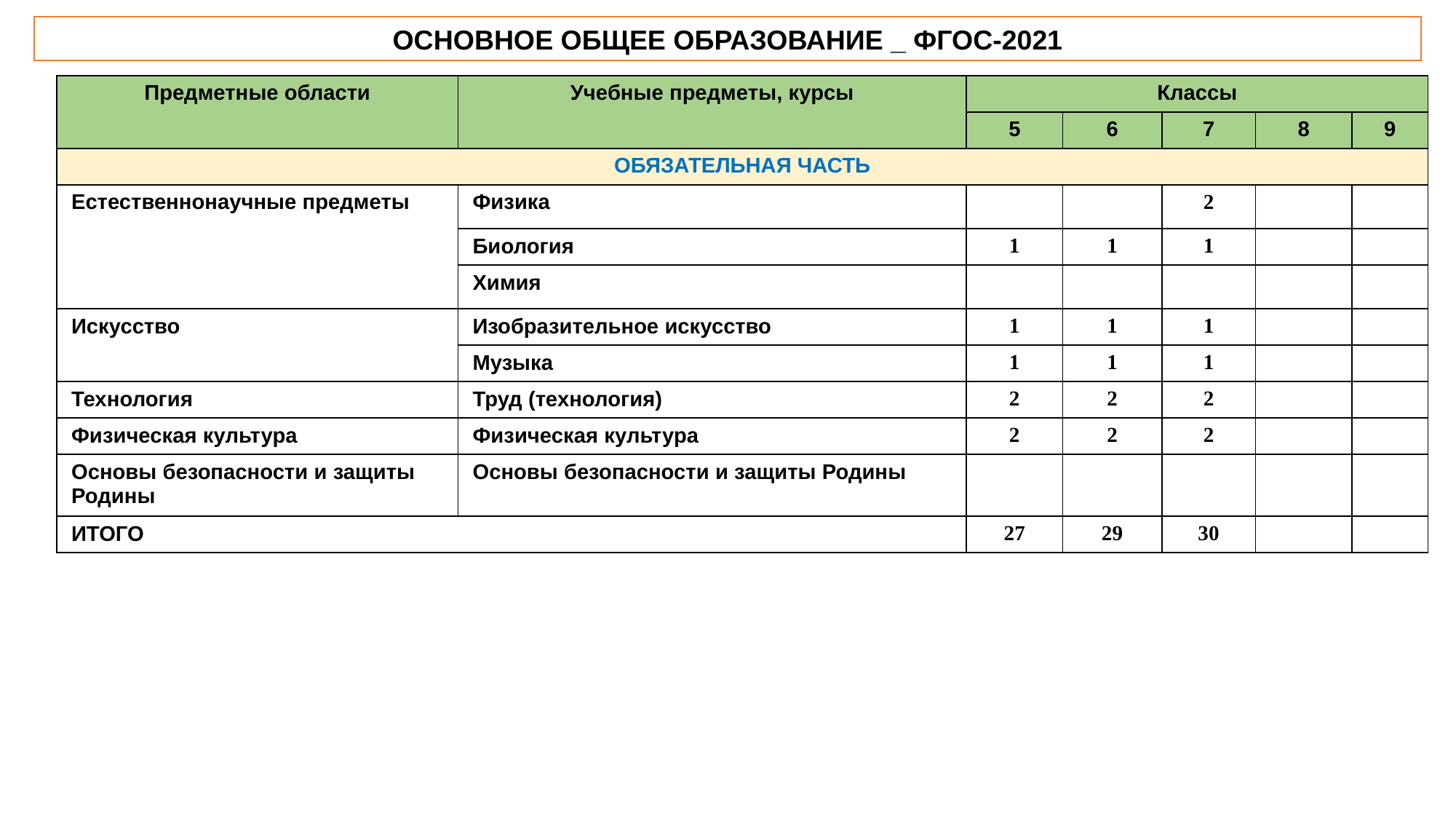

ОСНОВНОЕ ОБЩЕЕ ОБРАЗОВАНИЕ _ ФГОС-2021
| Предметные области | Учебные предметы, курсы | Классы |  |  |  |  |
| --- | --- | --- | --- | --- | --- | --- |
|  |  | 5 | 6 | 7 | 8 | 9 |
| ОБЯЗАТЕЛЬНАЯ ЧАСТЬ |  |  |  |  |  |  |
| Естественнонаучные предметы | Физика |  |  | 2 |  |  |
|  | Биология | 1 | 1 | 1 |  |  |
|  | Химия |  |  |  |  |  |
| Искусство | Изобразительное искусство | 1 | 1 | 1 |  |  |
|  | Музыка | 1 | 1 | 1 |  |  |
| Технология | Труд (технология) | 2 | 2 | 2 |  |  |
| Физическая культура | Физическая культура | 2 | 2 | 2 |  |  |
| Основы безопасности и защиты Родины | Основы безопасности и защиты Родины |  |  |  |  |  |
| ИТОГО |  | 27 | 29 | 30 |  |  |